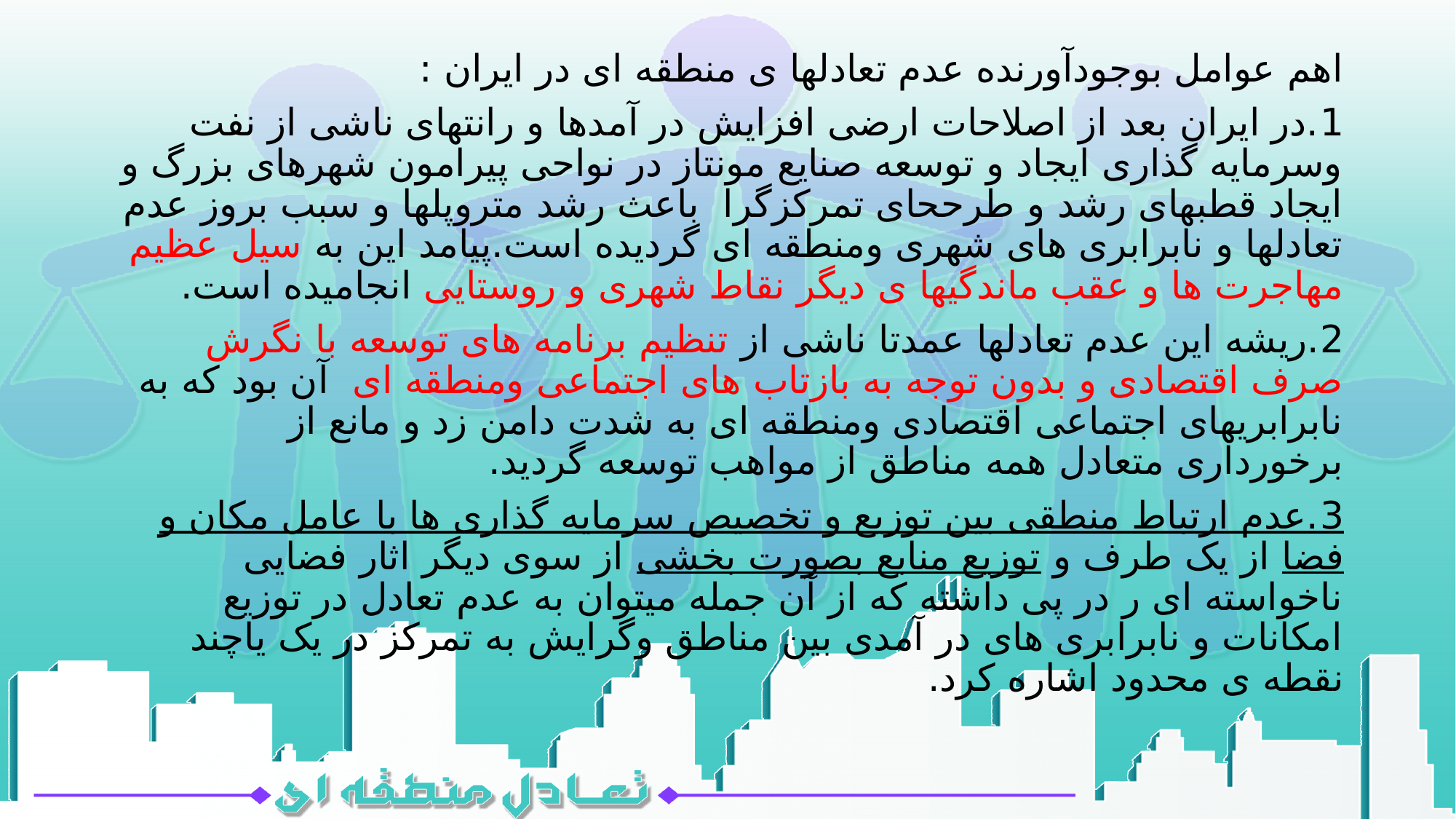

اهم عوامل بوجودآورنده عدم تعادلها ی منطقه ای در ایران :
1.در ایران بعد از اصلاحات ارضی افزایش در آمدها و رانتهای ناشی از نفت وسرمایه گذاری ایجاد و توسعه صنایع مونتاز در نواحی پیرامون شهرهای بزرگ و ایجاد قطبهای رشد و طرححای تمرکزگرا  باعث رشد متروپلها و سبب بروز عدم تعادلها و نابرابری های شهری ومنطقه ای گردیده است.پیامد این به سیل عظیم مهاجرت ها و عقب ماندگیها ی دیگر نقاط شهری و روستایی انجامیده است.
2.ریشه این عدم تعادلها عمدتا ناشی از تنظیم برنامه های توسعه با نگرش صرف اقتصادی و بدون توجه به بازتاب های اجتماعی ومنطقه ای  آن بود که به نابرابریهای اجتماعی اقتصادی ومنطقه ای به شدت دامن زد و مانع از برخورداری متعادل همه مناطق از مواهب توسعه گردید.
3.عدم ارتباط منطقی بین توزیع و تخصیص سرمایه گذاری ها با عامل مکان و فضا از یک طرف و توزیع منابع بصورت بخشی از سوی دیگر اثار فضایی ناخواسته ای ر در پی داشته که از آن جمله میتوان به عدم تعادل در توزیع امکانات و نابرابری های در آمدی بین مناطق وگرایش به تمرکز در یک یاچند نقطه ی محدود اشاره کرد.